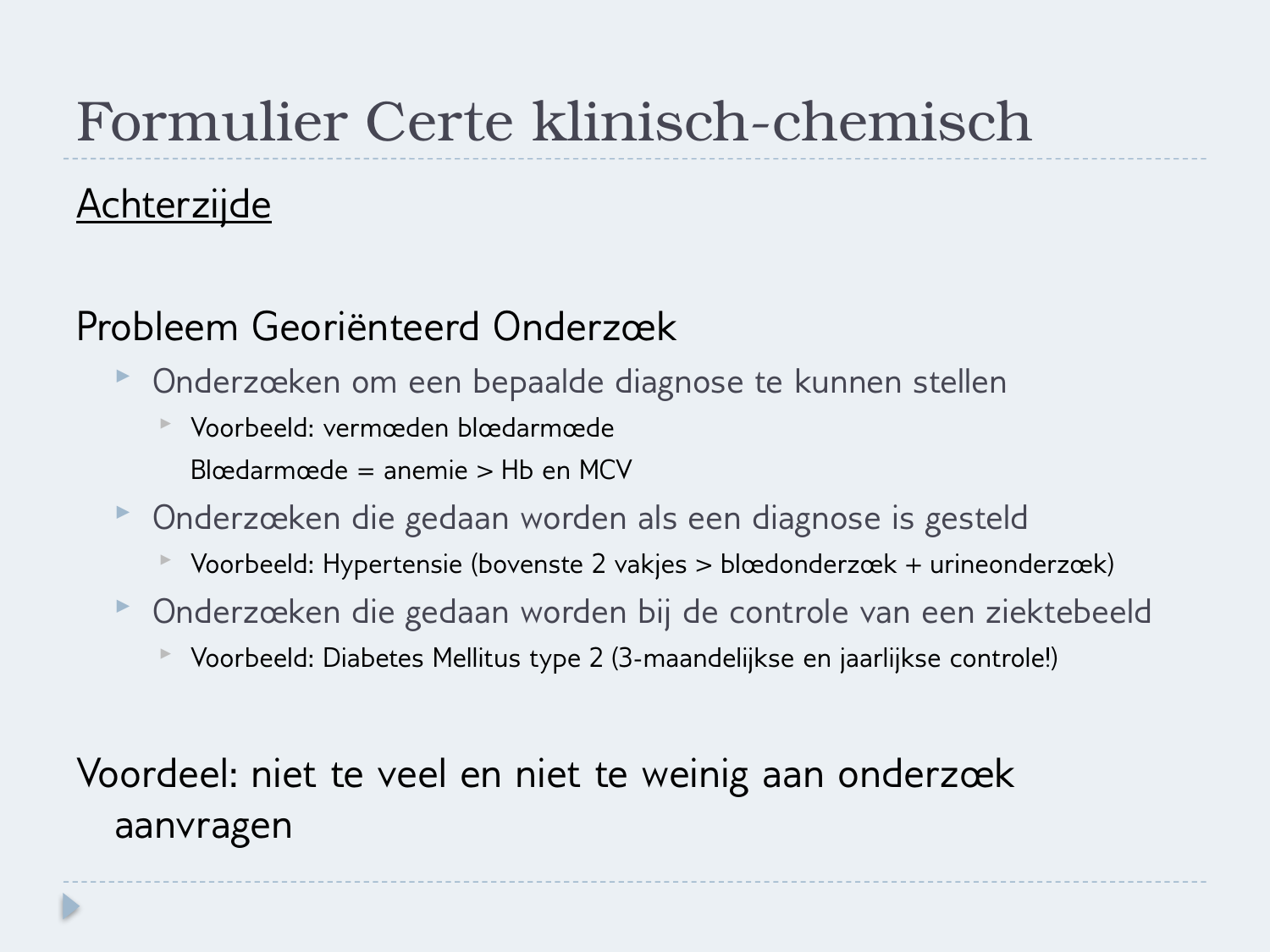

# Formulier Certe klinisch-chemisch
Achterzijde

Probleem Georiënteerd Onderzoek
Onderzoeken om een bepaalde diagnose te kunnen stellen
Voorbeeld: vermoeden bloedarmoede
	Bloedarmoede = anemie > Hb en MCV
Onderzoeken die gedaan worden als een diagnose is gesteld
Voorbeeld: Hypertensie (bovenste 2 vakjes > bloedonderzoek + urineonderzoek)
Onderzoeken die gedaan worden bij de controle van een ziektebeeld
Voorbeeld: Diabetes Mellitus type 2 (3-maandelijkse en jaarlijkse controle!)

Voordeel: niet te veel en niet te weinig aan onderzoek aanvragen